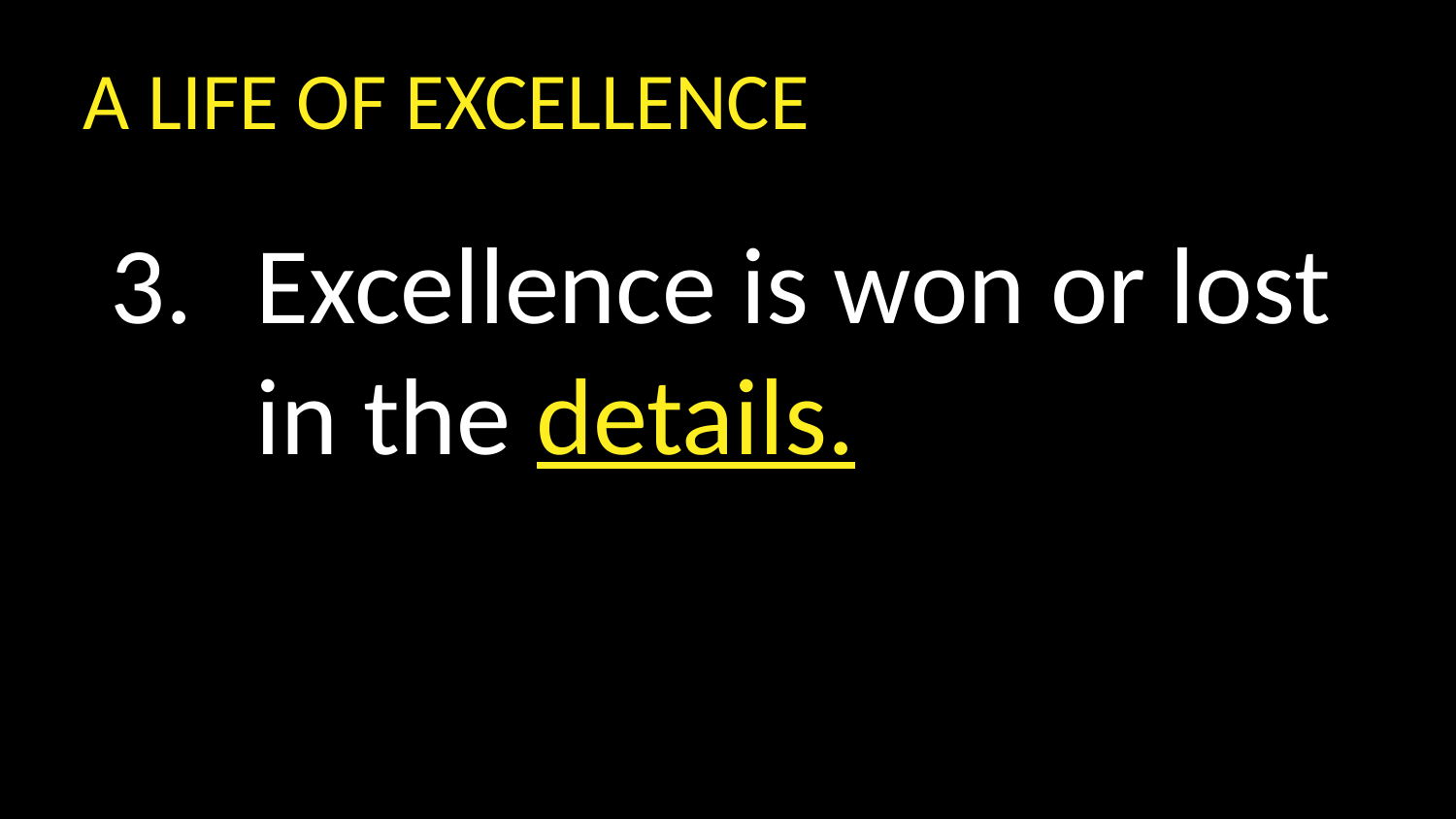

A LIFE OF EXCELLENCE
Excellence is won or lost in the details.